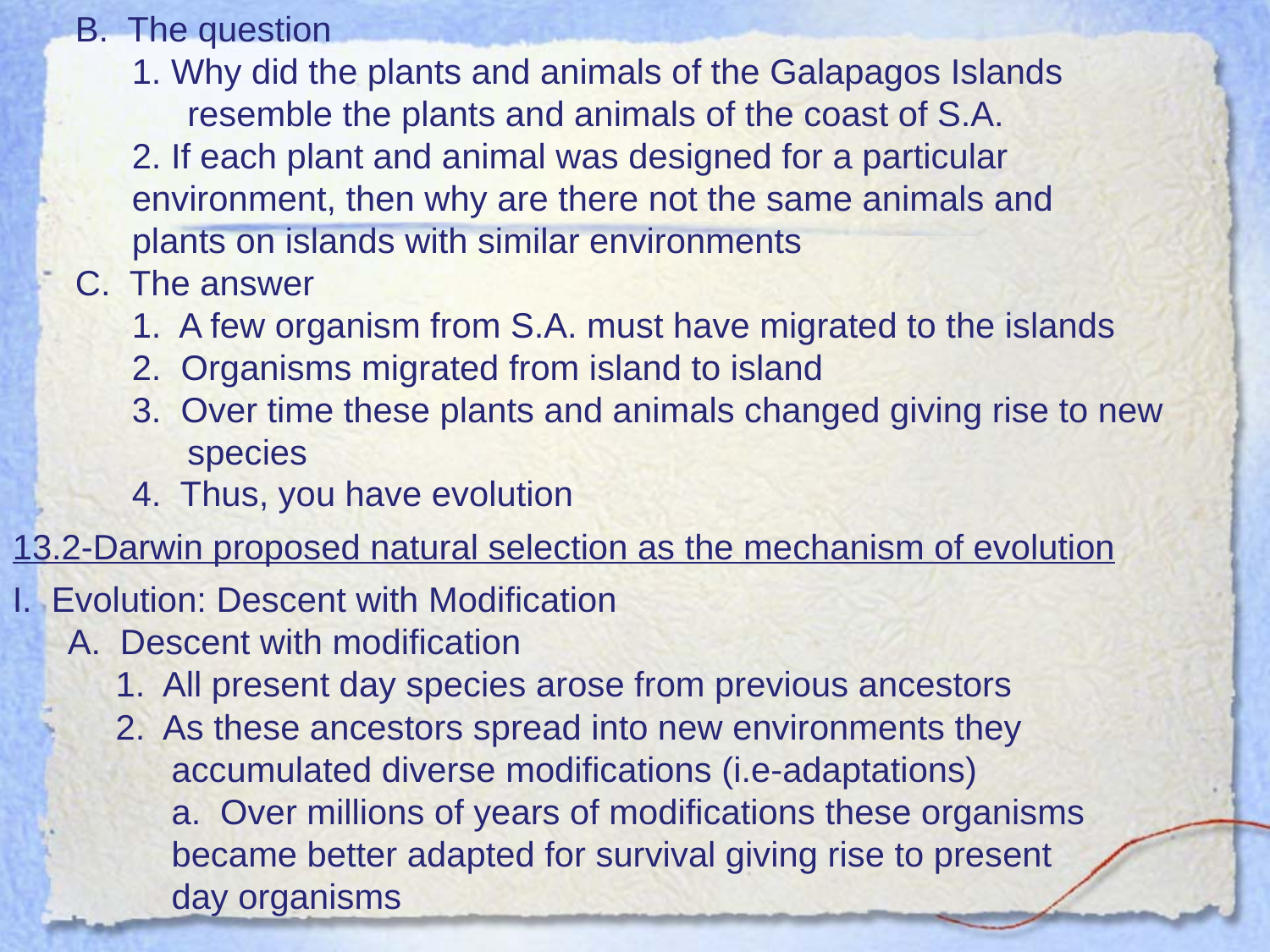

B.  The question
		1. Why did the plants and animals of the Galapagos Islands 				resemble the plants and animals of the coast of S.A.
	2. If each plant and animal was designed for a particular 			environment, then why are there not the same animals and 		plants on islands with similar environments
	C.  The answer
		1.  A few organism from S.A. must have migrated to the islands
		2.  Organisms migrated from island to island
		3.  Over time these plants and animals changed giving rise to new 			species
	4.  Thus, you have evolution
13.2-Darwin proposed natural selection as the mechanism of evolution
I.  Evolution: Descent with Modification
	A.  Descent with modification
		1.  All present day species arose from previous ancestors
		2.  As these ancestors spread into new environments they 				accumulated diverse modifications (i.e-adaptations)
			a.  Over millions of years of modifications these organisms 				became better adapted for survival giving rise to present 				day organisms